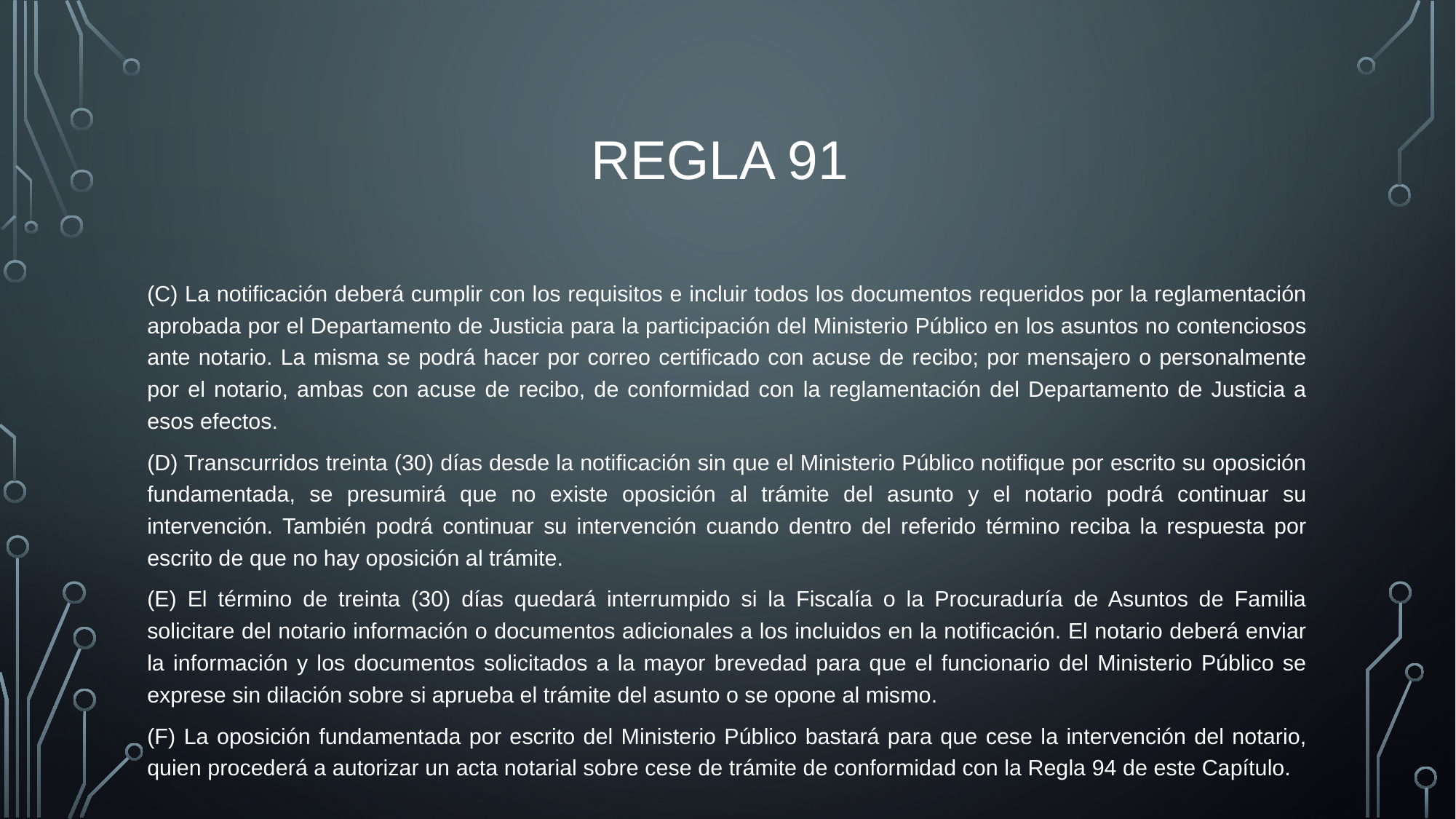

# Regla 91
(C) La notificación deberá cumplir con los requisitos e incluir todos los documentos requeridos por la reglamentación aprobada por el Departamento de Justicia para la participación del Ministerio Público en los asuntos no contenciosos ante notario. La misma se podrá hacer por correo certificado con acuse de recibo; por mensajero o personalmente por el notario, ambas con acuse de recibo, de conformidad con la reglamentación del Departamento de Justicia a esos efectos.
(D) Transcurridos treinta (30) días desde la notificación sin que el Ministerio Público notifique por escrito su oposición fundamentada, se presumirá que no existe oposición al trámite del asunto y el notario podrá continuar su intervención. También podrá continuar su intervención cuando dentro del referido término reciba la respuesta por escrito de que no hay oposición al trámite.
(E) El término de treinta (30) días quedará interrumpido si la Fiscalía o la Procuraduría de Asuntos de Familia solicitare del notario información o documentos adicionales a los incluidos en la notificación. El notario deberá enviar la información y los documentos solicitados a la mayor brevedad para que el funcionario del Ministerio Público se exprese sin dilación sobre si aprueba el trámite del asunto o se opone al mismo.
(F) La oposición fundamentada por escrito del Ministerio Público bastará para que cese la intervención del notario, quien procederá a autorizar un acta notarial sobre cese de trámite de conformidad con la Regla 94 de este Capítulo.